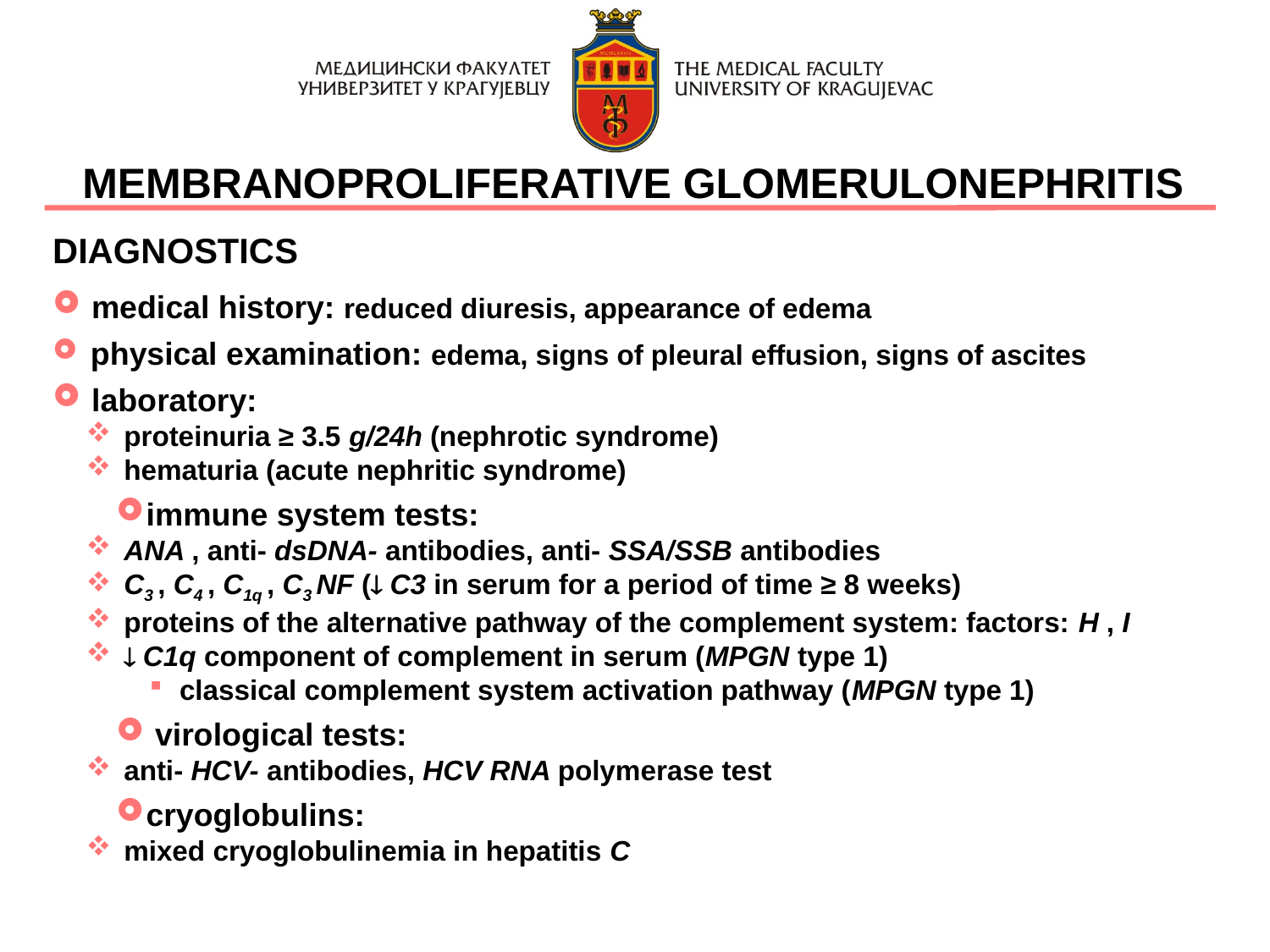

MEMBRANOPROLIFERATIVE GLOMERULONEPHRITIS
DIAGNOSTICS

 medical history: reduced diuresis, appearance of edema

 physical examination: edema, signs of pleural effusion, signs of ascites

 laboratory:
 proteinuria ≥ 3.5 g/24h (nephrotic syndrome)
 hematuria (acute nephritic syndrome)

immune system tests:
 ANA , anti- dsDNA- antibodies, anti- SSA/SSB antibodies
 C3 , C4 , C1q , C3 NF (↓ C3 in serum for a period of time ≥ 8 weeks)
 proteins of the alternative pathway of the complement system: factors: H , I
 ↓ C1q component of complement in serum (MPGN type 1)
classical complement system activation pathway (MPGN type 1)

 virological tests:
 anti- HCV- antibodies, HCV RNA polymerase test

cryoglobulins:
 mixed cryoglobulinemia in hepatitis C